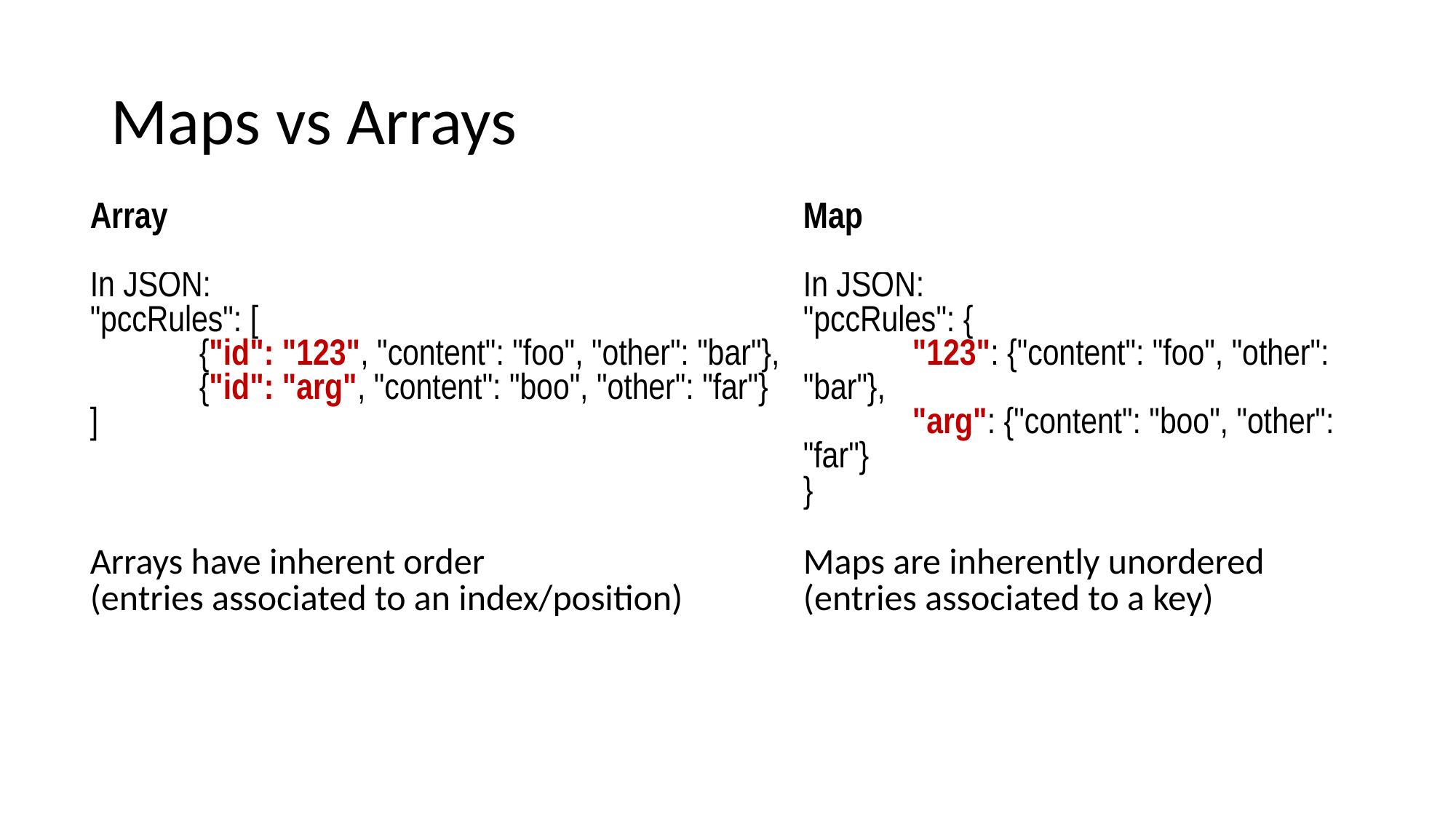

# Maps vs Arrays
| Array | Map |
| --- | --- |
| In JSON: "pccRules": [ {"id": "123", "content": "foo", "other": "bar"}, {"id": "arg", "content": "boo", "other": "far"} ] | In JSON: "pccRules": { "123": {"content": "foo", "other": "bar"}, "arg": {"content": "boo", "other": "far"} } |
| Arrays have inherent order (entries associated to an index/position) | Maps are inherently unordered (entries associated to a key) |